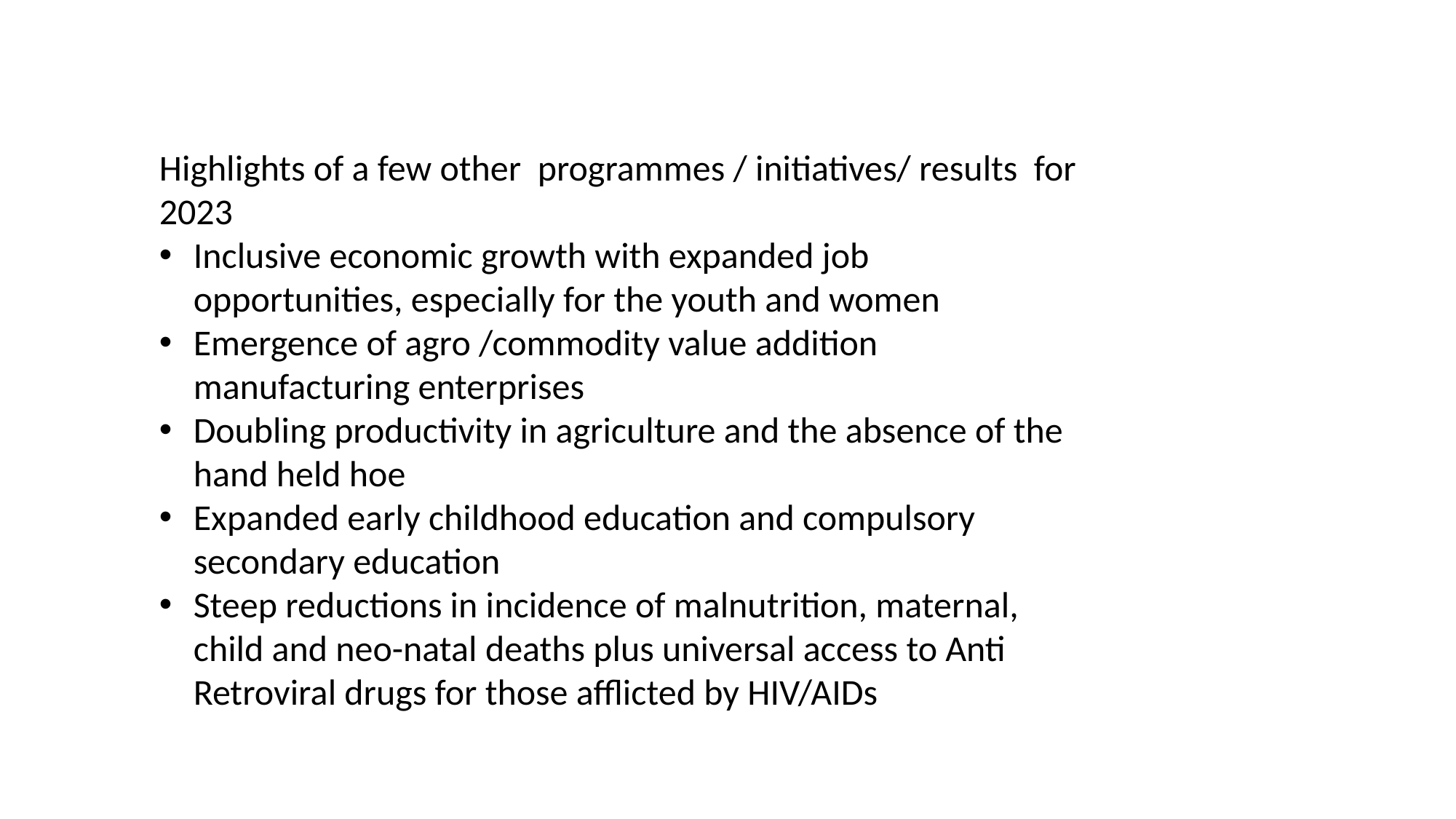

Highlights of a few other  programmes / initiatives/ results  for 2023
Inclusive economic growth with expanded job opportunities, especially for the youth and women
Emergence of agro /commodity value addition  manufacturing enterprises
Doubling productivity in agriculture and the absence of the hand held hoe
Expanded early childhood education and compulsory secondary education
Steep reductions in incidence of malnutrition, maternal, child and neo-natal deaths plus universal access to Anti Retroviral drugs for those afflicted by HIV/AIDs